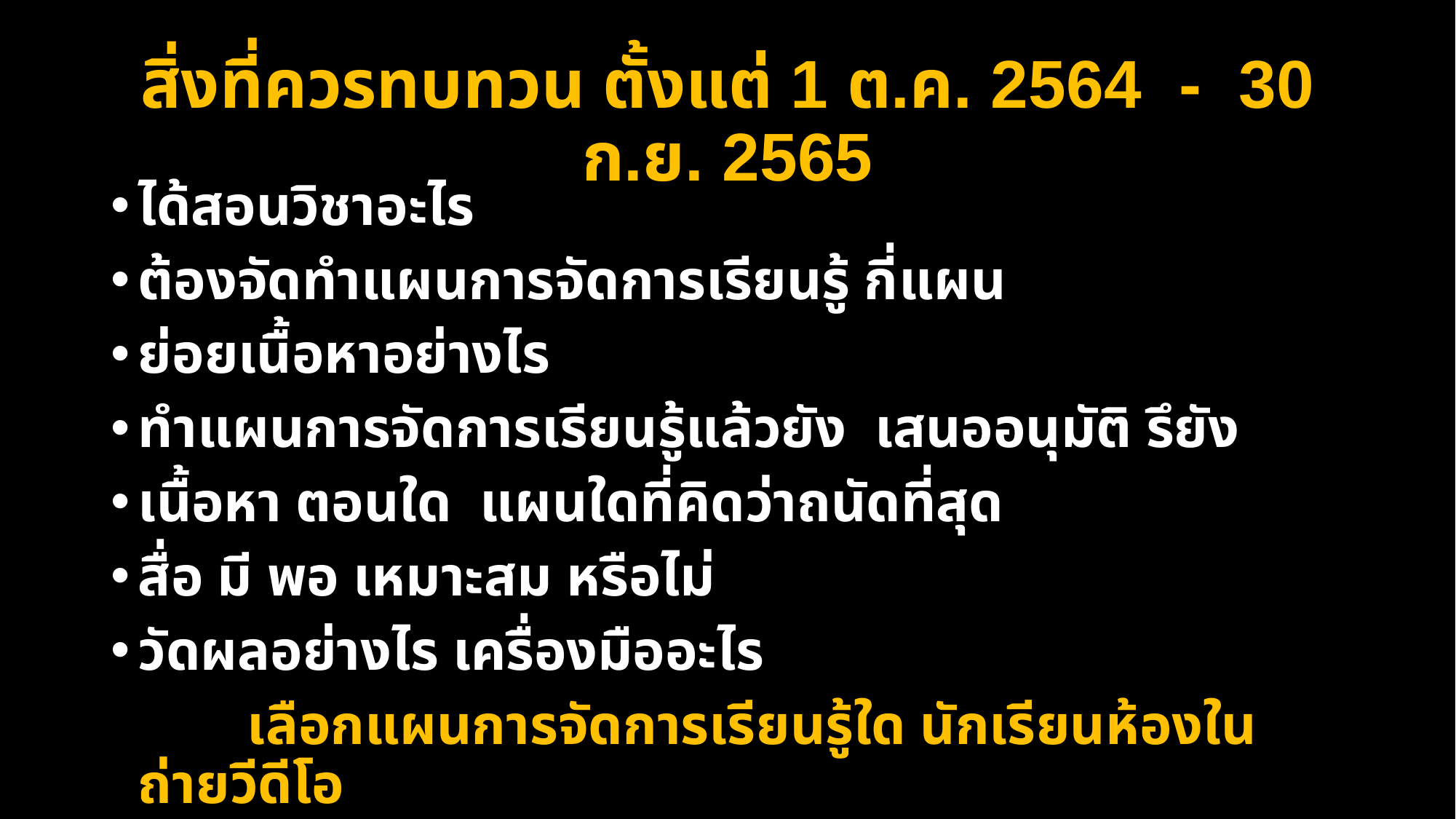

# สิ่งที่ควรทบทวน ตั้งแต่ 1 ต.ค. 2564  -  30 ก.ย. 2565
ได้สอนวิชาอะไร
ต้องจัดทำแผนการจัดการเรียนรู้ กี่แผน
ย่อยเนื้อหาอย่างไร
ทำแผนการจัดการเรียนรู้แล้วยัง  เสนออนุมัติ รึยัง
เนื้อหา ตอนใด  แผนใดที่คิดว่าถนัดที่สุด
สื่อ มี พอ เหมาะสม หรือไม่
วัดผลอย่างไร เครื่องมืออะไร
		เลือกแผนการจัดการเรียนรู้ใด นักเรียนห้องใน  ถ่ายวีดีโอ